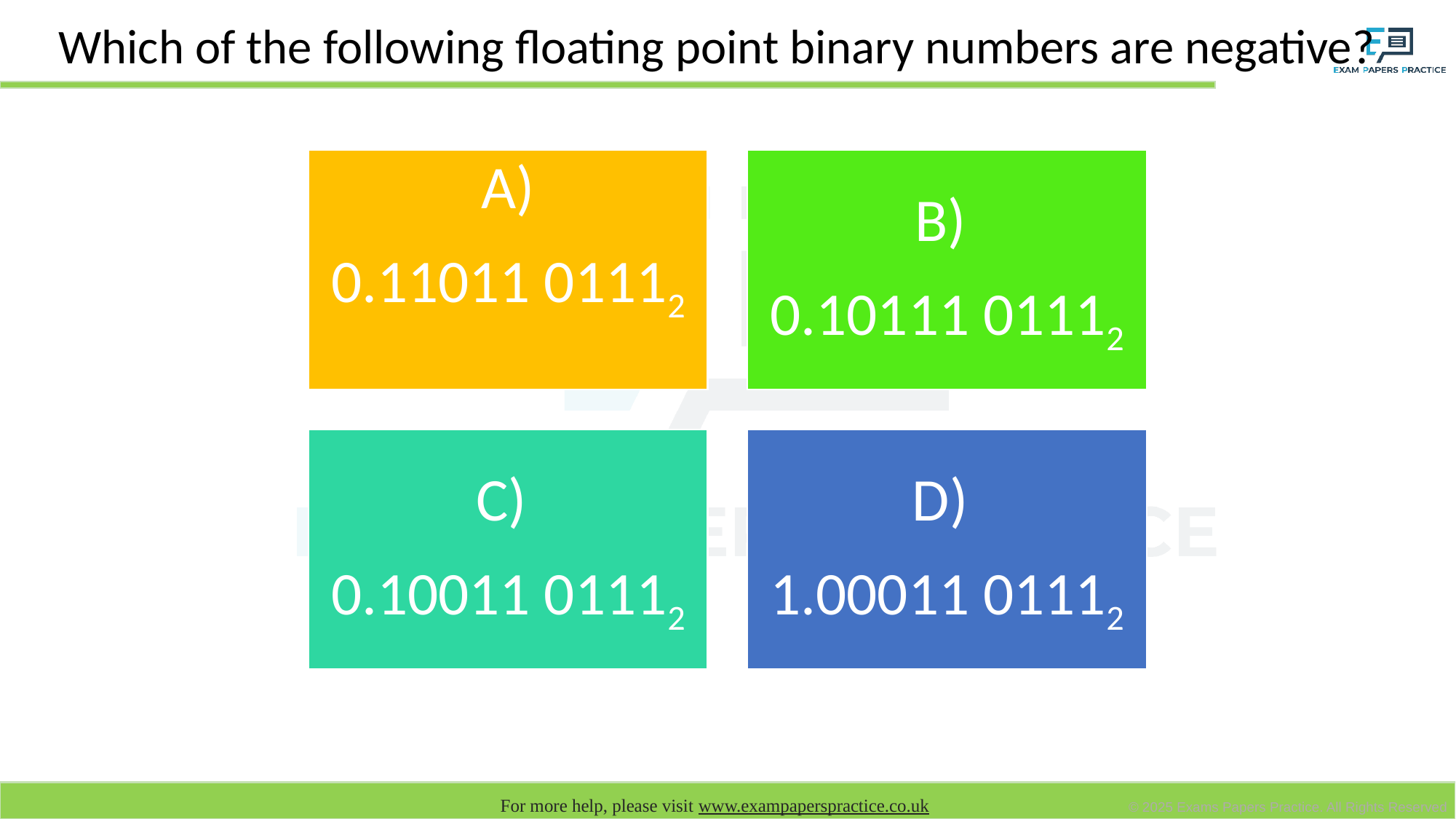

# Which of the following floating point binary numbers are negative?
A)
0.11011 01112
B)
0.10111 01112
C)
0.10011 01112
D)
1.00011 01112